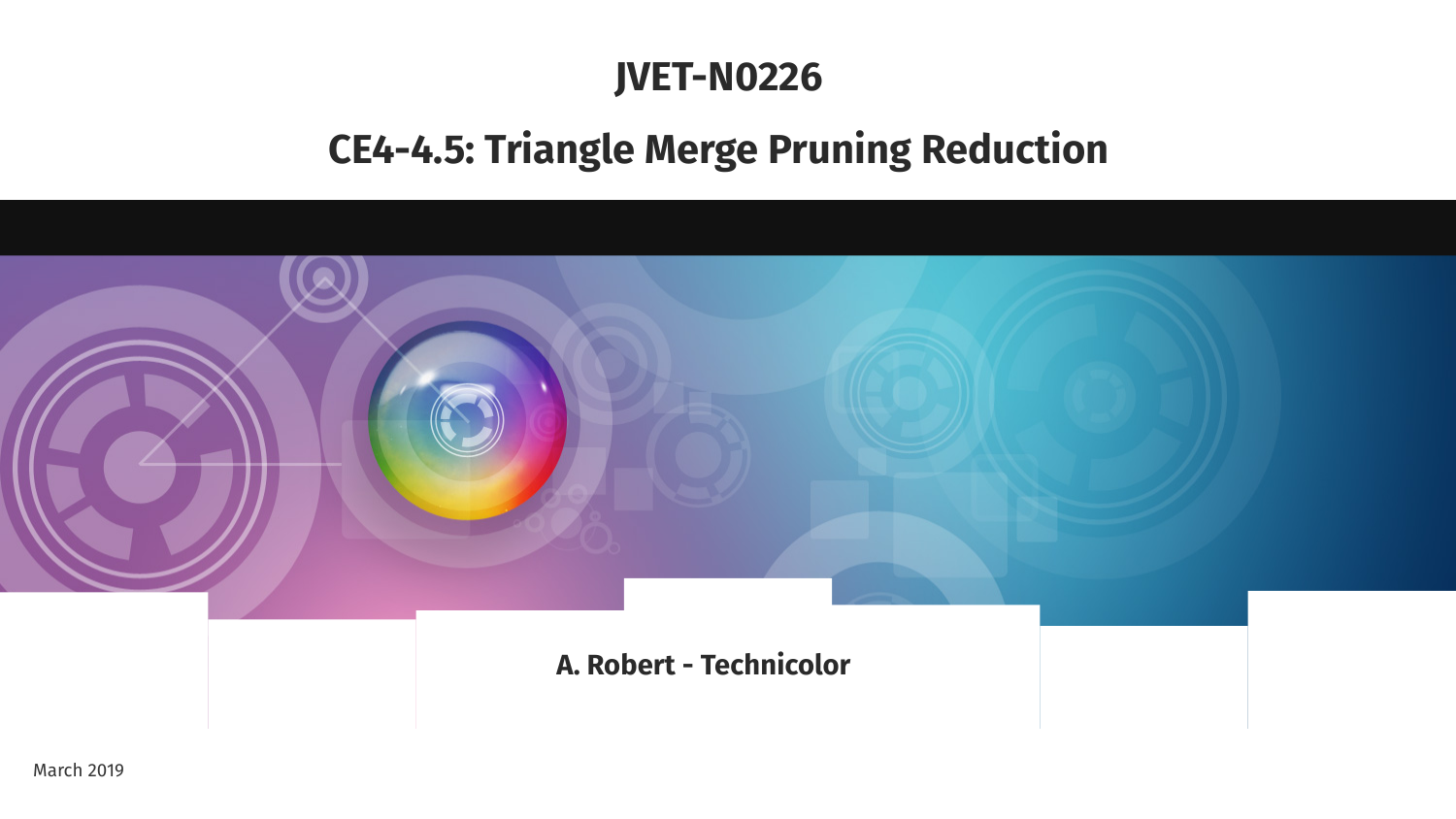

# JVET-N0226 CE4-4.5: Triangle Merge Pruning Reduction
A. Robert - Technicolor
March 2019